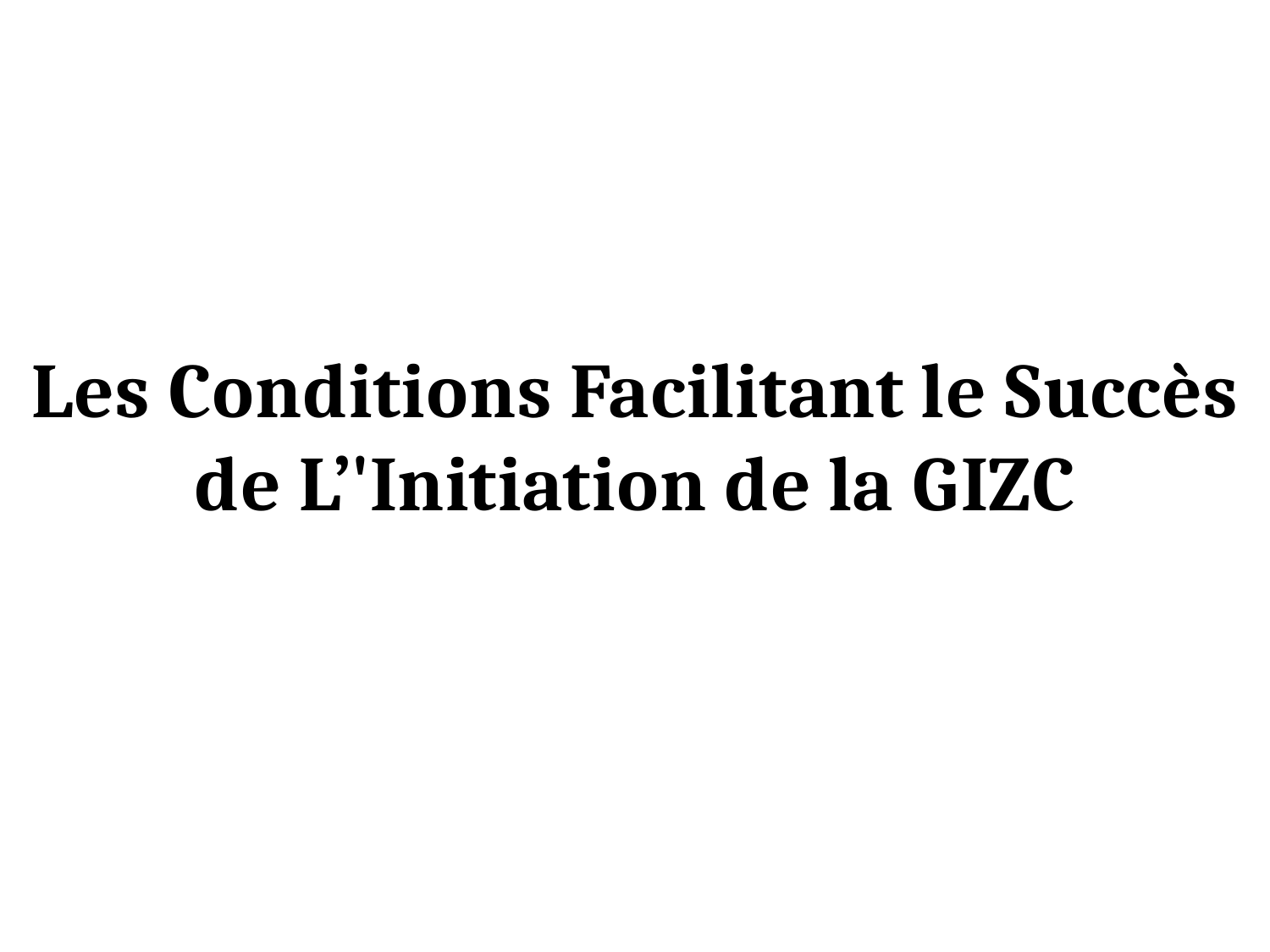

Les Conditions Facilitant le Succès de L’'Initiation de la GIZC